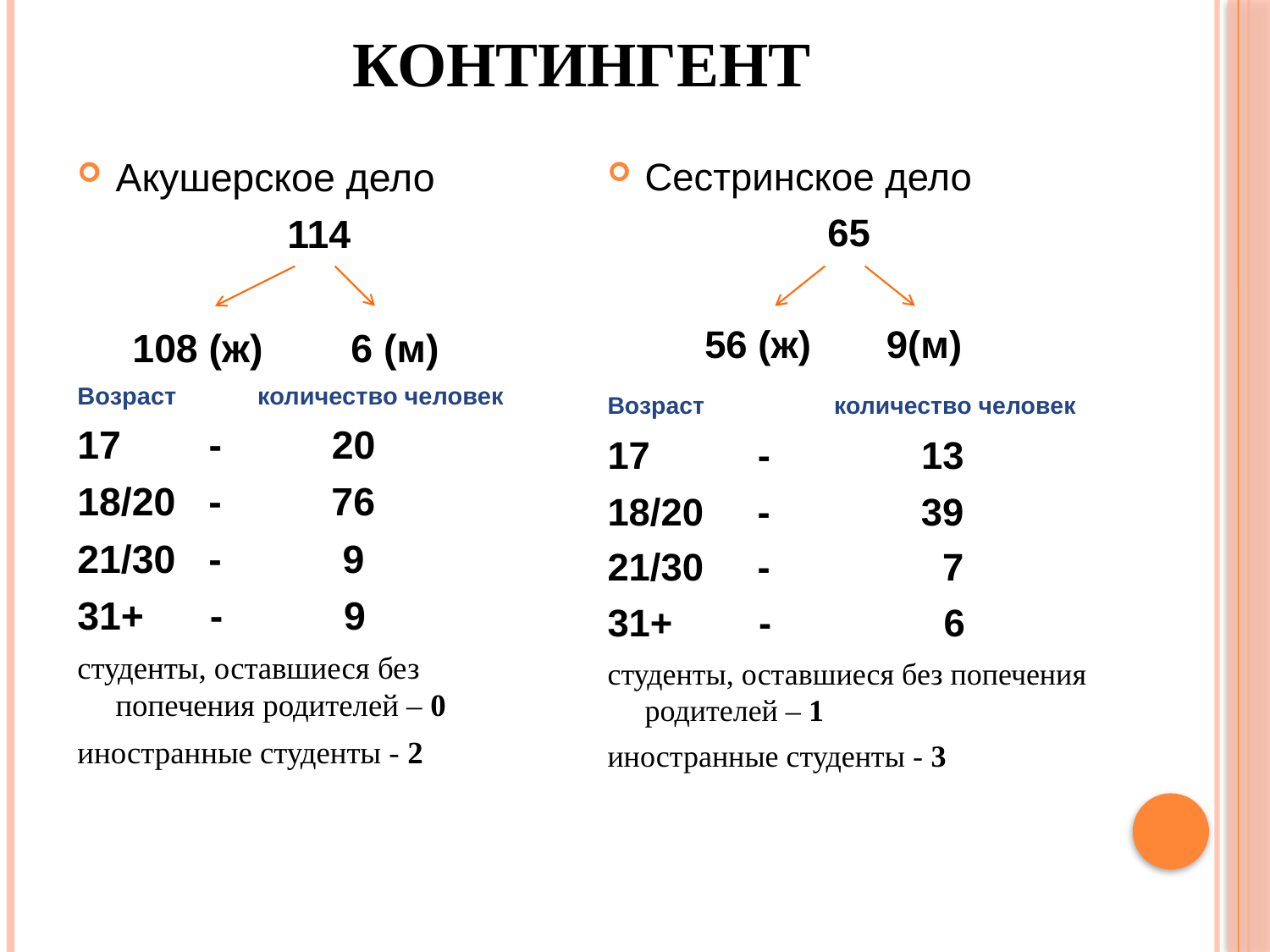

# Контингент
Акушерское дело
114

     108 (ж)        6 (м)
Возраст            количество человек
17        -          20
18/20   -          76
21/30   -           9
31+      -           9
студенты, оставшиеся без попечения родителей – 0
иностранные студенты - 2

Сестринское дело
65

         56 (ж)       9(м)
Возраст            количество человек
17          -              13
18/20     -              39
21/30     -                7
31+        -                6
студенты, оставшиеся без попечения родителей – 1
иностранные студенты - 3